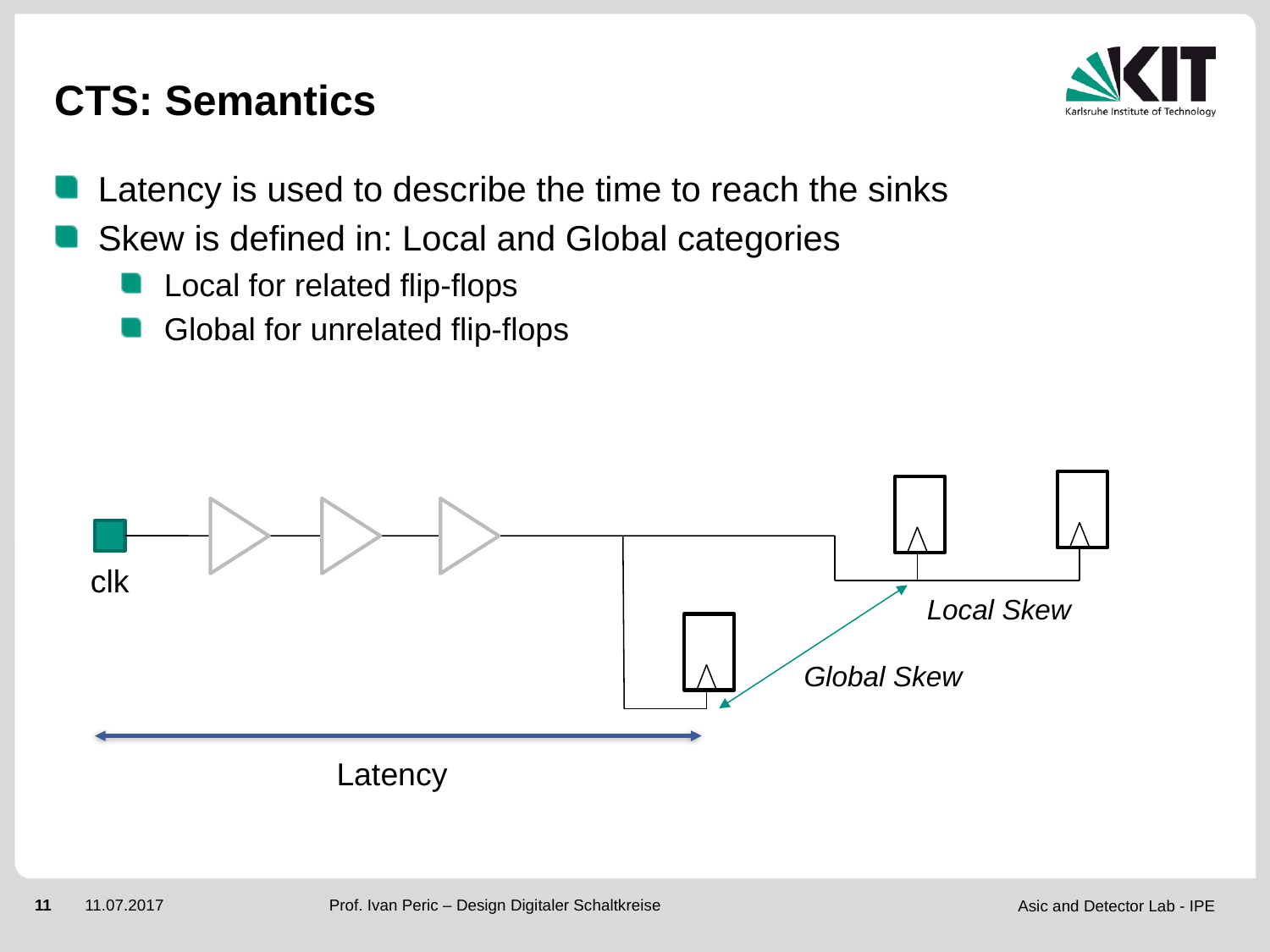

# CTS: Semantics
Latency is used to describe the time to reach the sinks
Skew is defined in: Local and Global categories
Local for related flip-flops
Global for unrelated flip-flops

clk
Local Skew

Global Skew
Latency